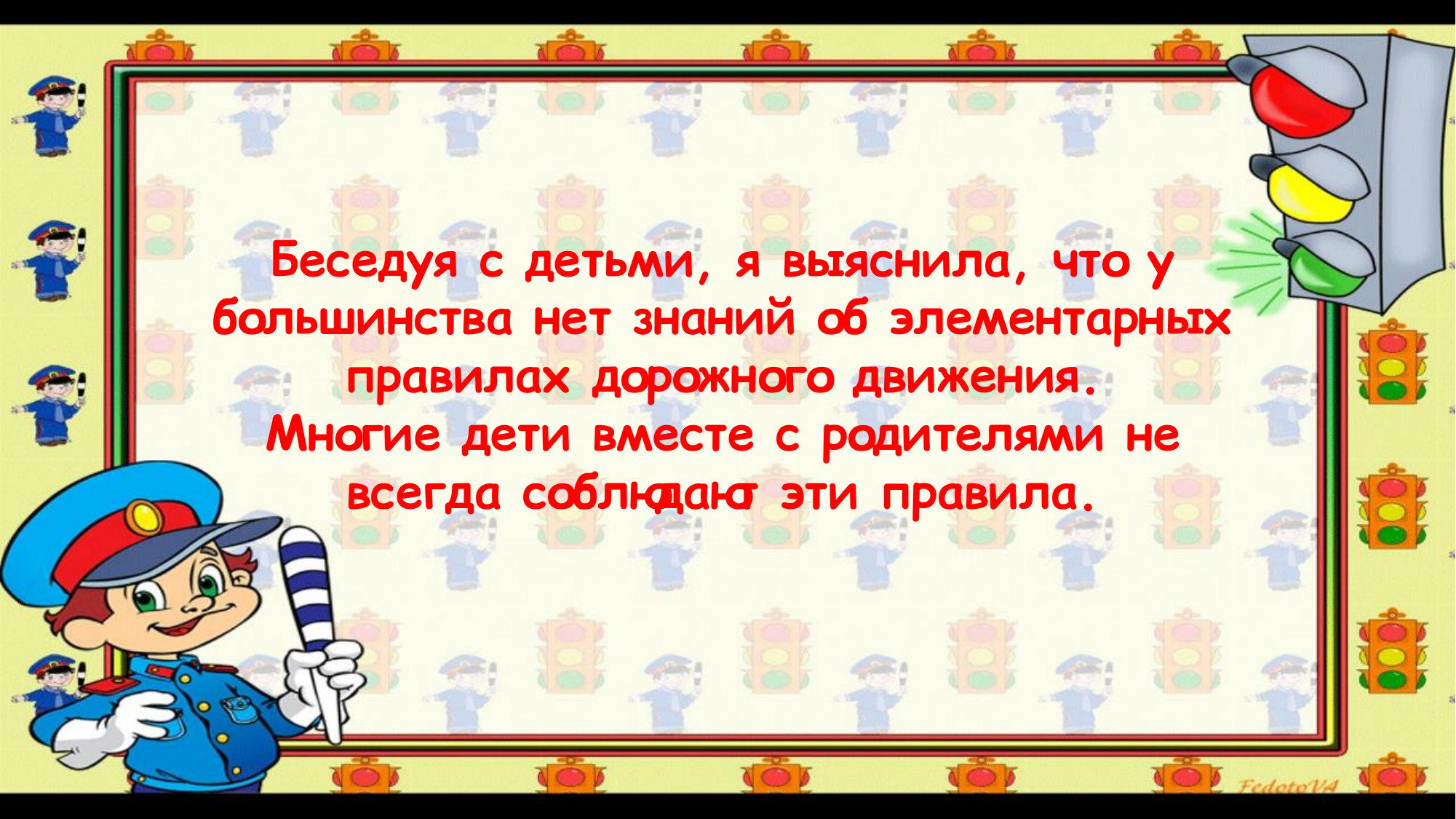

Беседуя с детьми, я выяснила, что у большинства нет знаний об элементарных правилах дорожного движения.
Многие дети вместе с родителями не всегда соблюдают эти правила.